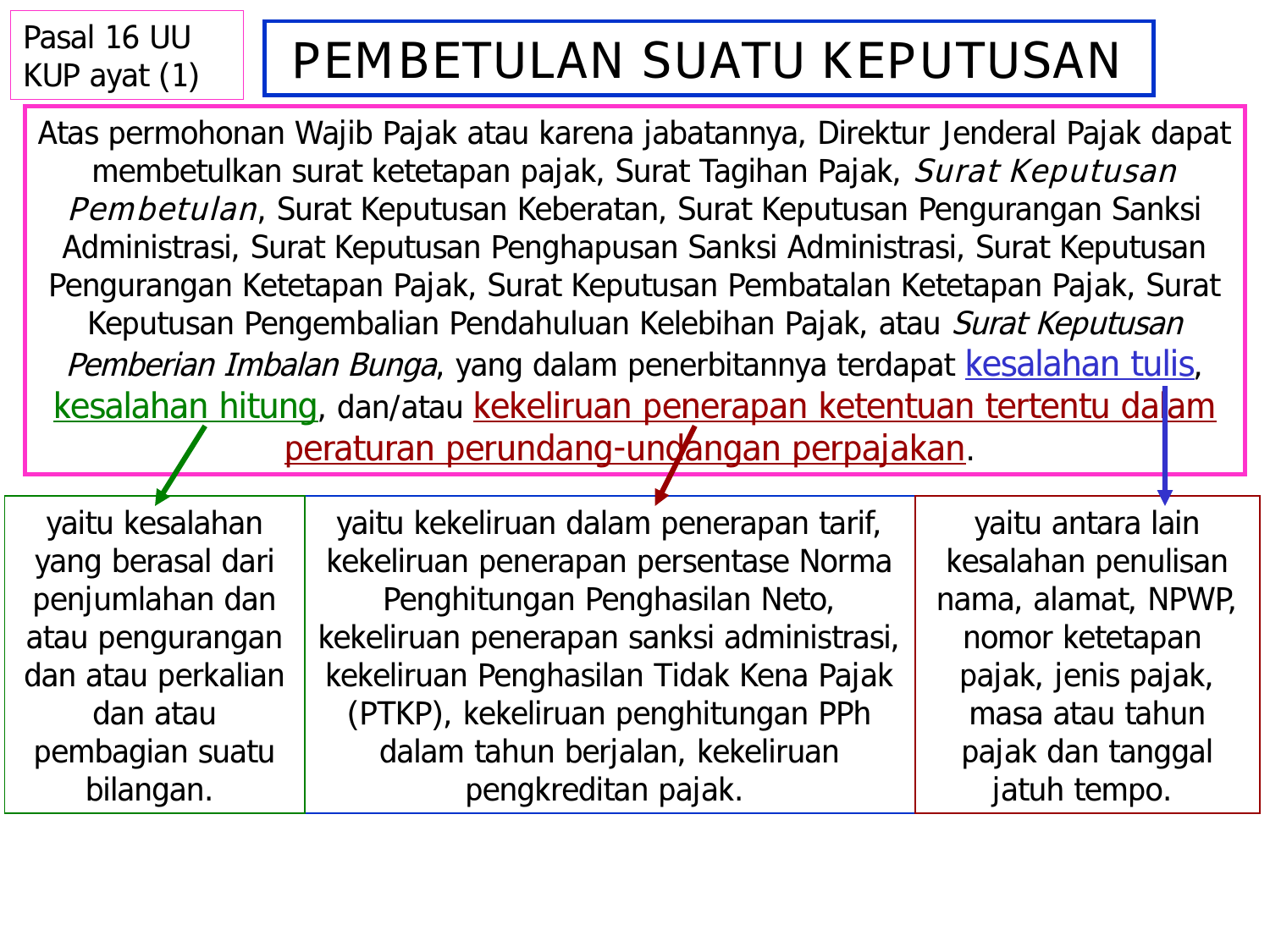

Pasal 16 UU KUP ayat (1)
# PEMBETULAN SUATU KEPUTUSAN
Atas permohonan Wajib Pajak atau karena jabatannya, Direktur Jenderal Pajak dapat membetulkan surat ketetapan pajak, Surat Tagihan Pajak, Surat Keputusan Pembetulan, Surat Keputusan Keberatan, Surat Keputusan Pengurangan Sanksi Administrasi, Surat Keputusan Penghapusan Sanksi Administrasi, Surat Keputusan Pengurangan Ketetapan Pajak, Surat Keputusan Pembatalan Ketetapan Pajak, Surat Keputusan Pengembalian Pendahuluan Kelebihan Pajak, atau Surat Keputusan Pemberian Imbalan Bunga, yang dalam penerbitannya terdapat kesalahan tulis, kesalahan hitung, dan/atau kekeliruan penerapan ketentuan tertentu dalam peraturan perundang-undangan perpajakan.

yaitu kesalahan yang berasal dari penjumlahan dan atau pengurangan dan atau perkalian dan atau pembagian suatu bilangan.
yaitu kekeliruan dalam penerapan tarif, kekeliruan penerapan persentase Norma Penghitungan Penghasilan Neto, kekeliruan penerapan sanksi administrasi, kekeliruan Penghasilan Tidak Kena Pajak (PTKP), kekeliruan penghitungan PPh dalam tahun berjalan, kekeliruan pengkreditan pajak.
yaitu antara lain kesalahan penulisan nama, alamat, NPWP, nomor ketetapan  pajak, jenis pajak, masa atau tahun pajak dan tanggal jatuh tempo.